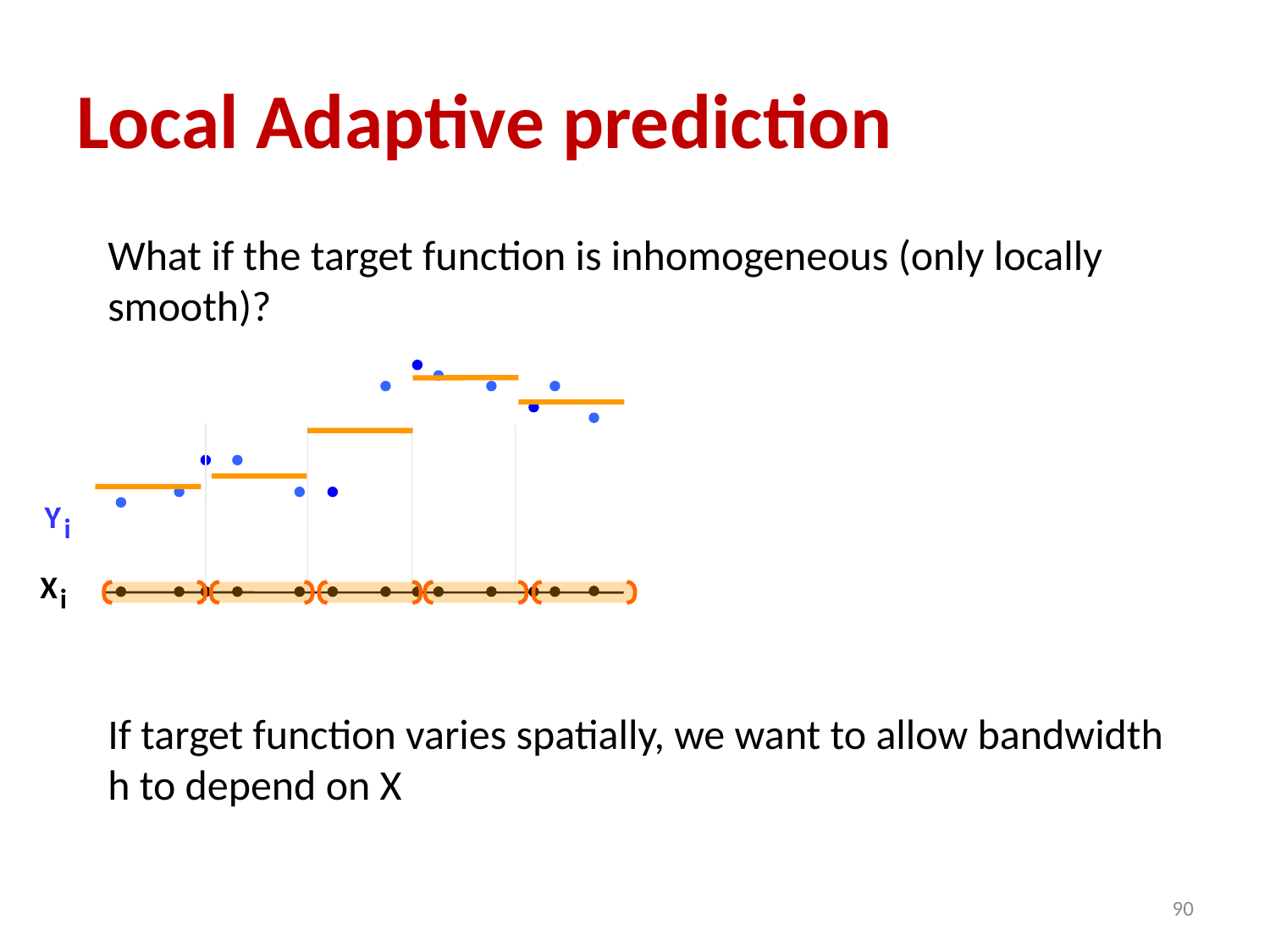

# Local Adaptive prediction
What if the target function is inhomogeneous (only locally smooth)?

Y
i
X
i

If target function varies spatially, we want to allow bandwidth h to depend on X

90